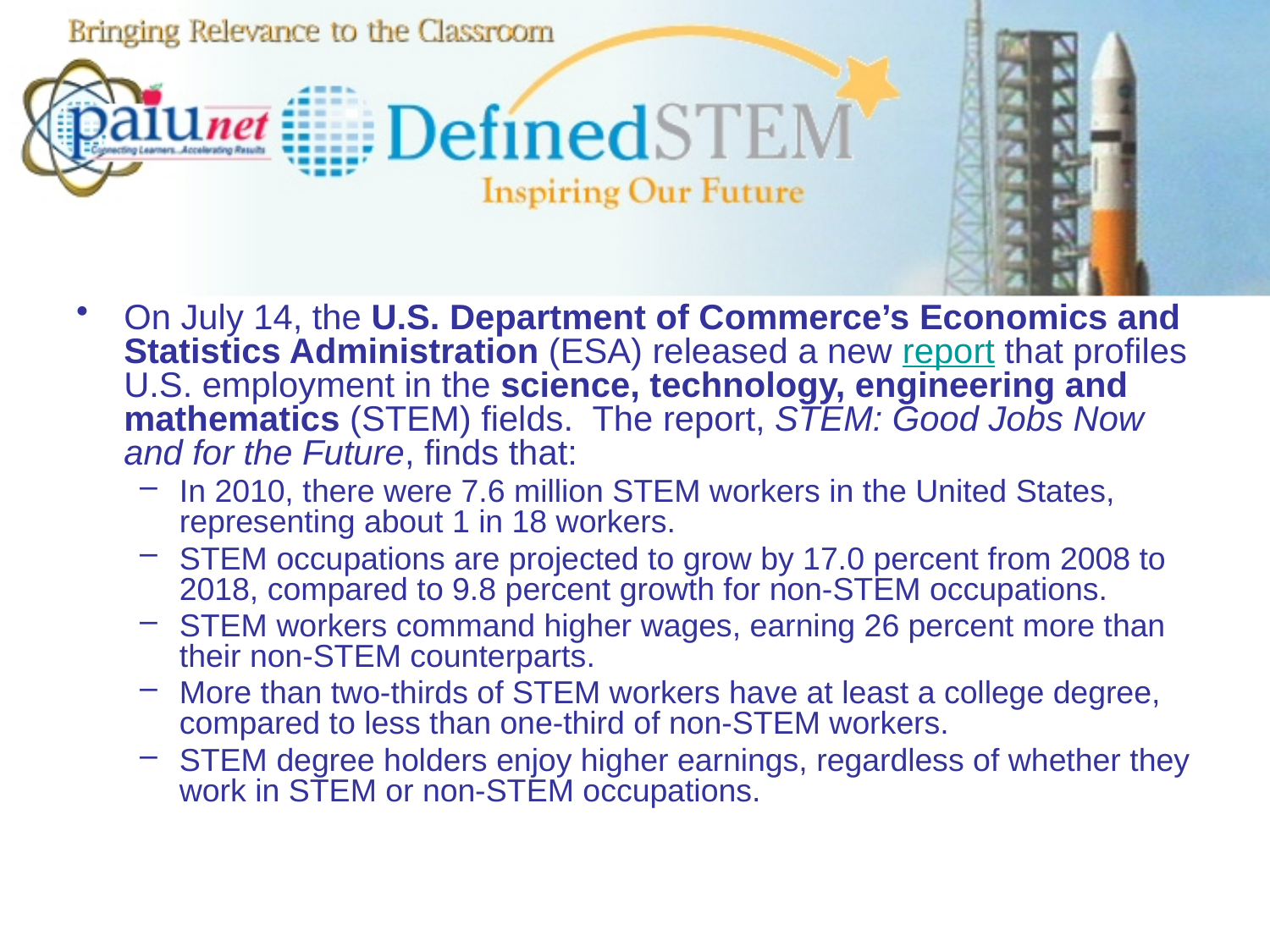

#
On July 14, the U.S. Department of Commerce’s Economics and Statistics Administration (ESA) released a new report that profiles U.S. employment in the science, technology, engineering and mathematics (STEM) fields.  The report, STEM: Good Jobs Now and for the Future, finds that:
In 2010, there were 7.6 million STEM workers in the United States, representing about 1 in 18 workers.
STEM occupations are projected to grow by 17.0 percent from 2008 to 2018, compared to 9.8 percent growth for non-STEM occupations.
STEM workers command higher wages, earning 26 percent more than their non-STEM counterparts.
More than two-thirds of STEM workers have at least a college degree, compared to less than one-third of non-STEM workers.
STEM degree holders enjoy higher earnings, regardless of whether they work in STEM or non-STEM occupations.